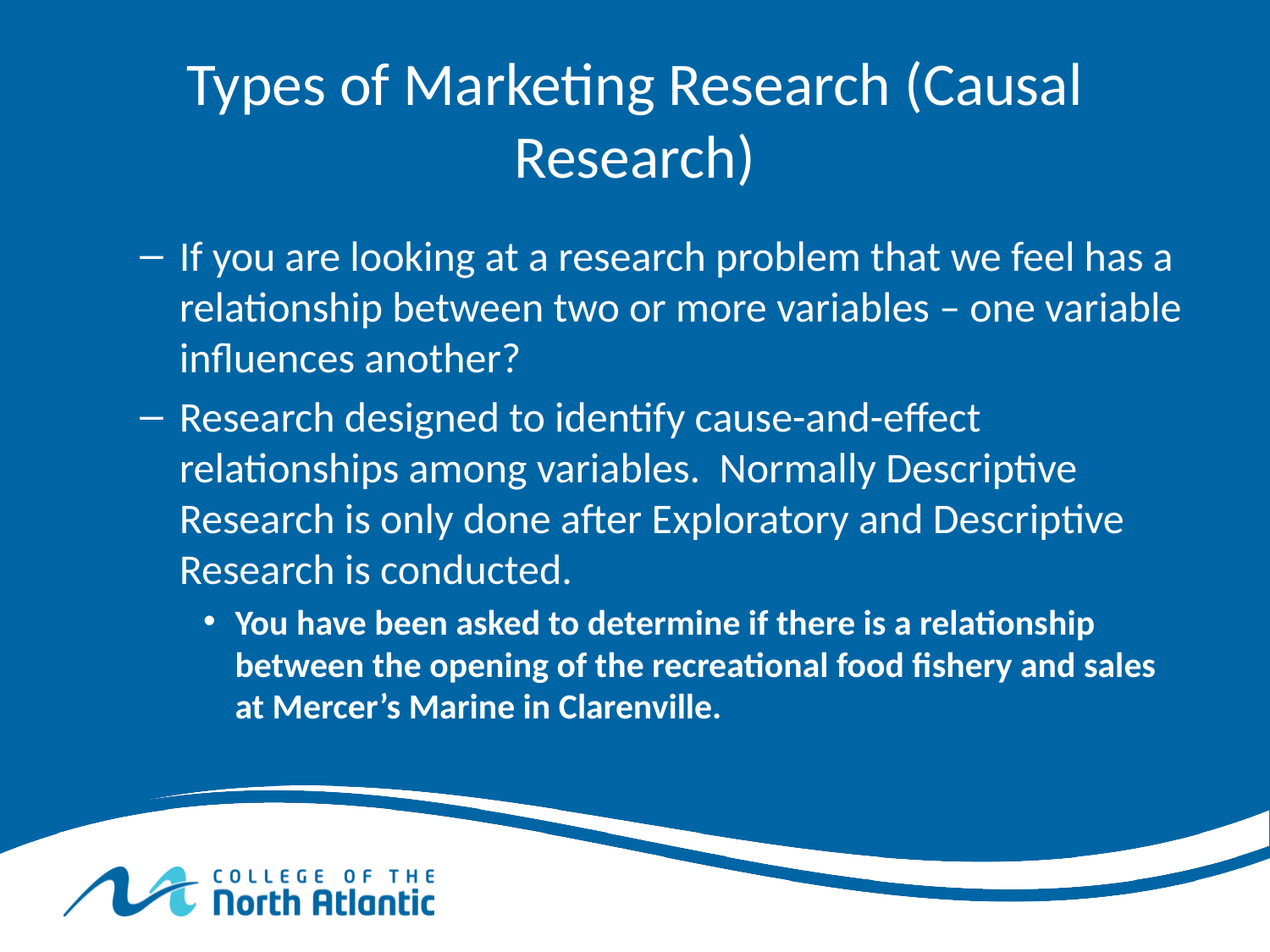

# Types of Marketing Research (Causal Research)
If you are looking at a research problem that we feel has a relationship between two or more variables – one variable influences another?
Research designed to identify cause-and-effect relationships among variables.  Normally Descriptive Research is only done after Exploratory and Descriptive Research is conducted.
You have been asked to determine if there is a relationship between the opening of the recreational food fishery and sales at Mercer’s Marine in Clarenville.